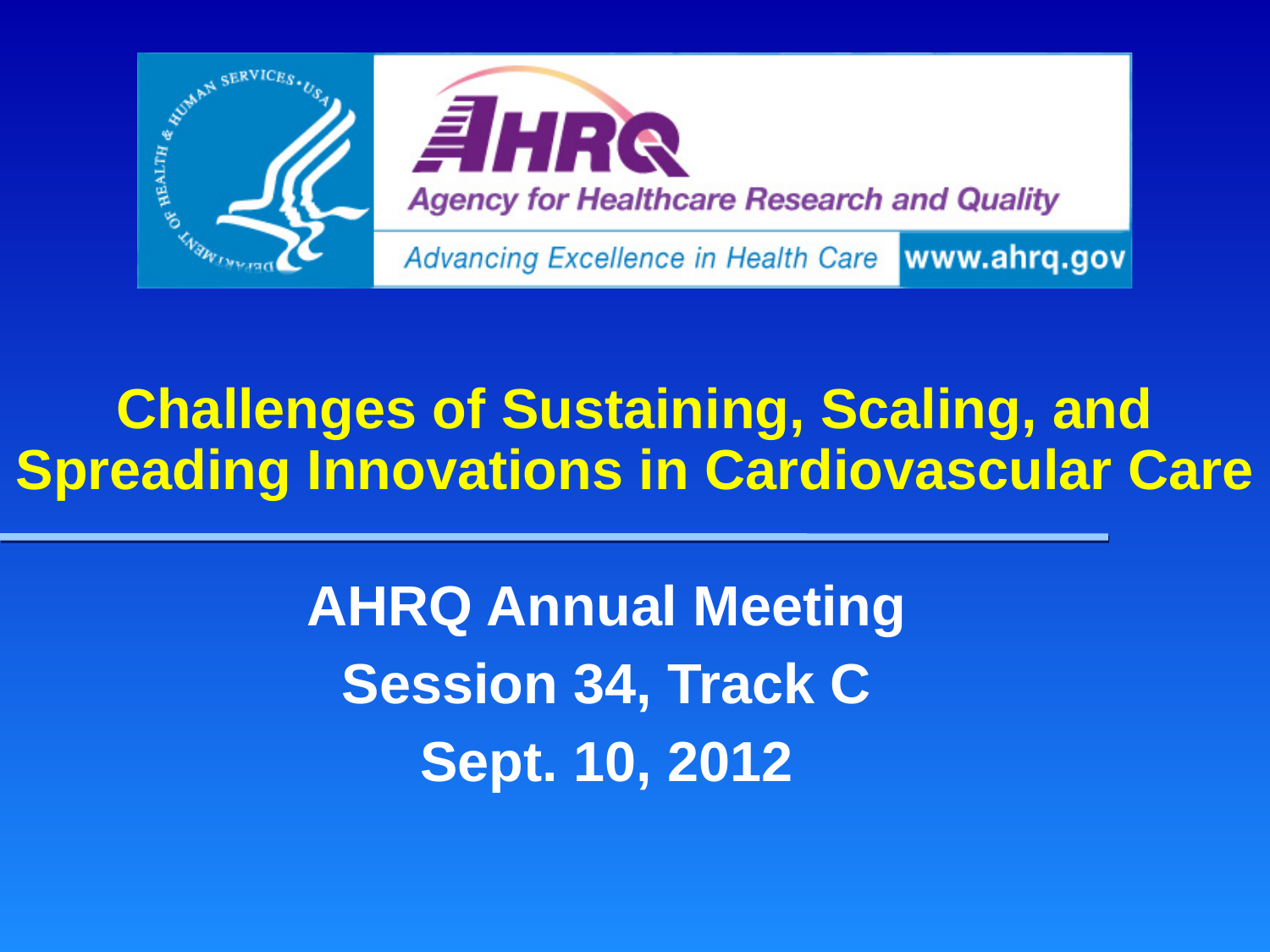

# Challenges of Sustaining, Scaling, and Spreading Innovations in Cardiovascular Care
AHRQ Annual Meeting
Session 34, Track C
Sept. 10, 2012